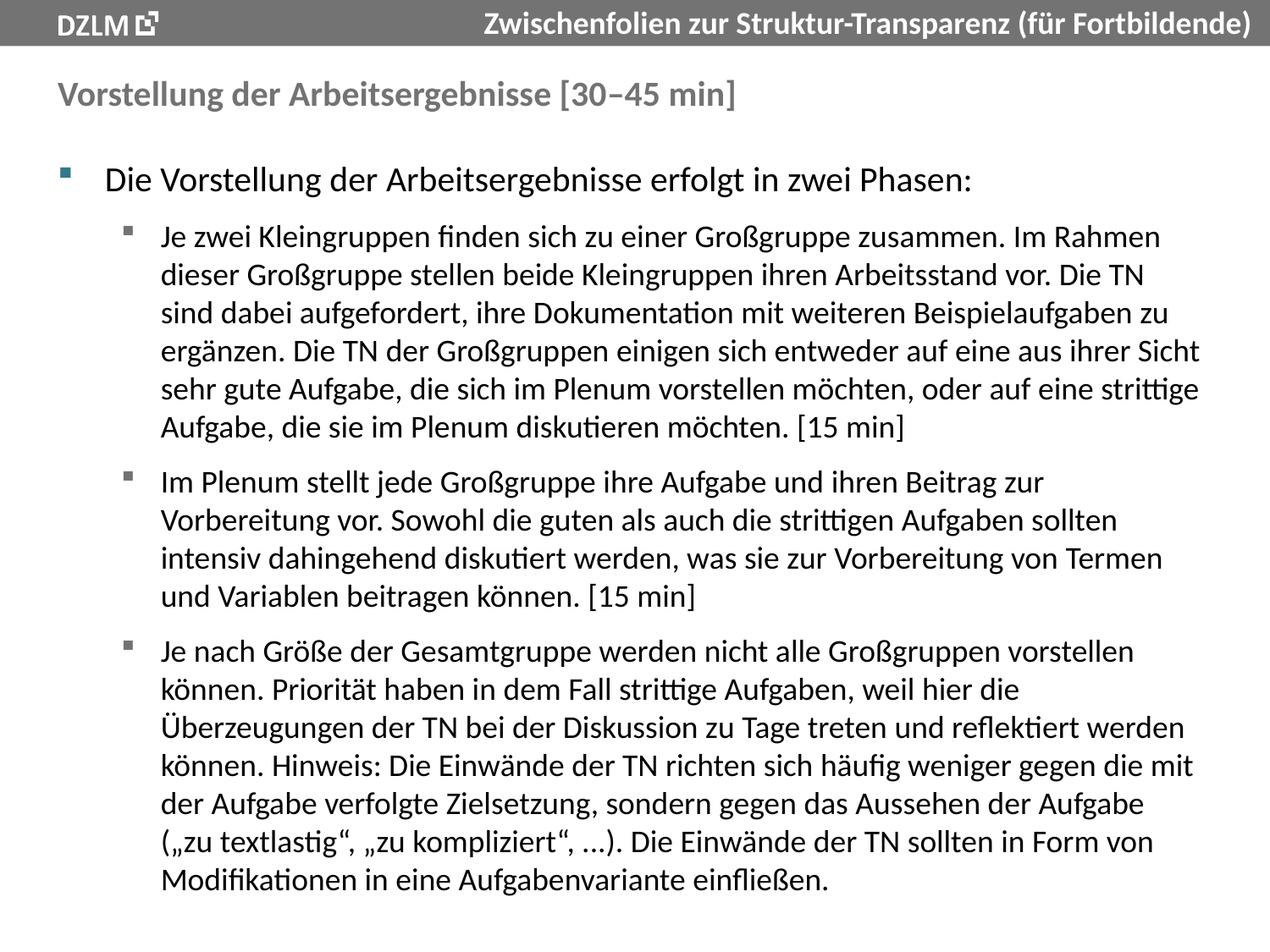

# Vorstellung der Arbeitsergebnisse [30–45 min]
Die Vorstellung der Arbeitsergebnisse erfolgt in zwei Phasen:
Je zwei Kleingruppen finden sich zu einer Großgruppe zusammen. Im Rahmen dieser Großgruppe stellen beide Kleingruppen ihren Arbeitsstand vor. Die TN sind dabei aufgefordert, ihre Dokumentation mit weiteren Beispielaufgaben zu ergänzen. Die TN der Großgruppen einigen sich entweder auf eine aus ihrer Sicht sehr gute Aufgabe, die sich im Plenum vorstellen möchten, oder auf eine strittige Aufgabe, die sie im Plenum diskutieren möchten. [15 min]
Im Plenum stellt jede Großgruppe ihre Aufgabe und ihren Beitrag zur Vorbereitung vor. Sowohl die guten als auch die strittigen Aufgaben sollten intensiv dahingehend diskutiert werden, was sie zur Vorbereitung von Termen und Variablen beitragen können. [15 min]
Je nach Größe der Gesamtgruppe werden nicht alle Großgruppen vorstellen können. Priorität haben in dem Fall strittige Aufgaben, weil hier die Überzeugungen der TN bei der Diskussion zu Tage treten und reflektiert werden können. Hinweis: Die Einwände der TN richten sich häufig weniger gegen die mit der Aufgabe verfolgte Zielsetzung, sondern gegen das Aussehen der Aufgabe („zu textlastig“, „zu kompliziert“, ...). Die Einwände der TN sollten in Form von Modifikationen in eine Aufgabenvariante einfließen.